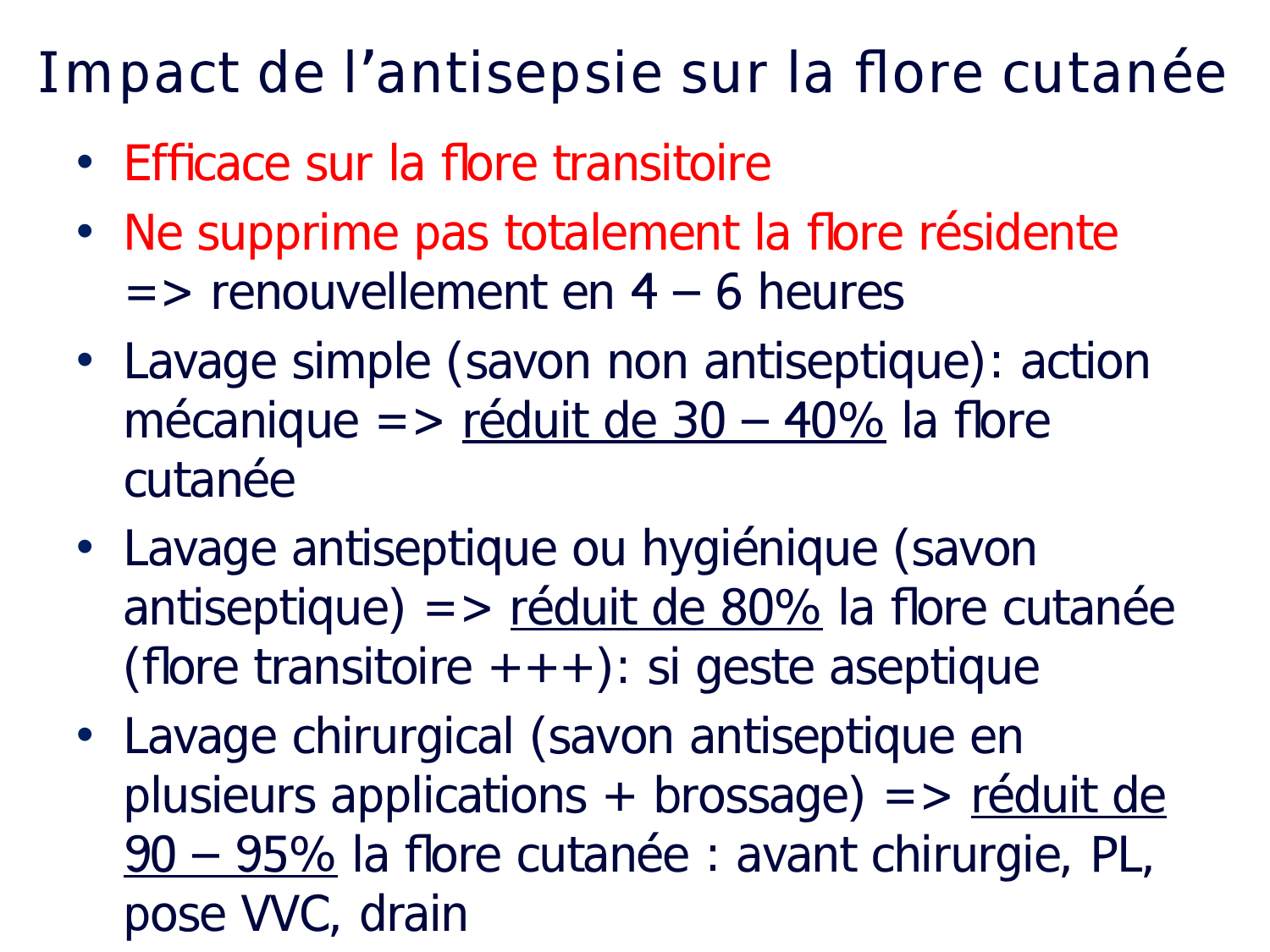

# Impact de l’antisepsie sur la flore cutanée
Efficace sur la flore transitoire
Ne supprime pas totalement la flore résidente => renouvellement en 4 – 6 heures
Lavage simple (savon non antiseptique): action mécanique => réduit de 30 – 40% la flore cutanée
Lavage antiseptique ou hygiénique (savon antiseptique) => réduit de 80% la flore cutanée (flore transitoire +++): si geste aseptique
Lavage chirurgical (savon antiseptique en plusieurs applications + brossage) => réduit de 90 – 95% la flore cutanée : avant chirurgie, PL, pose VVC, drain